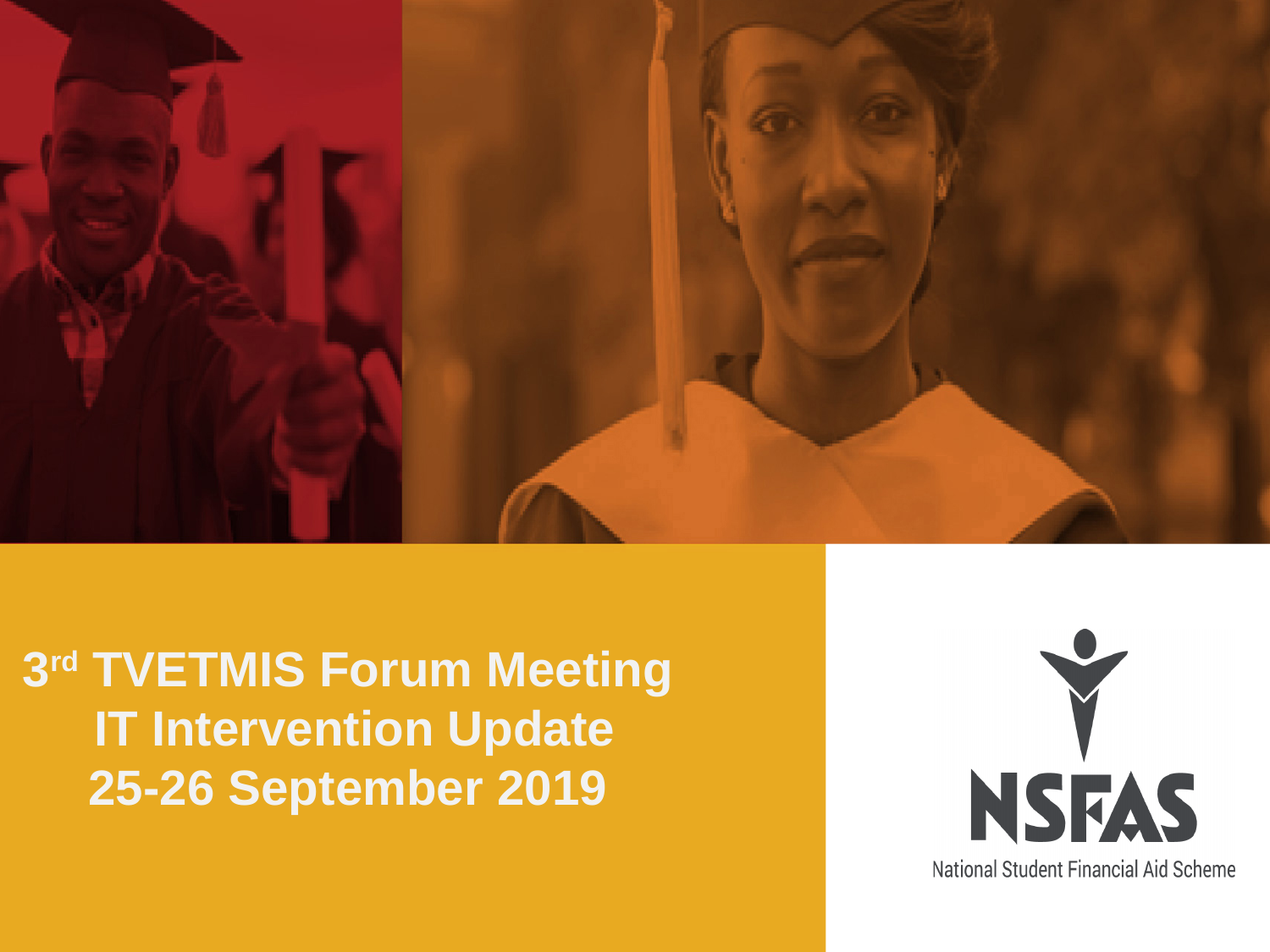

# 3rd TVETMIS Forum Meeting IT Intervention Update 25-26 September 2019